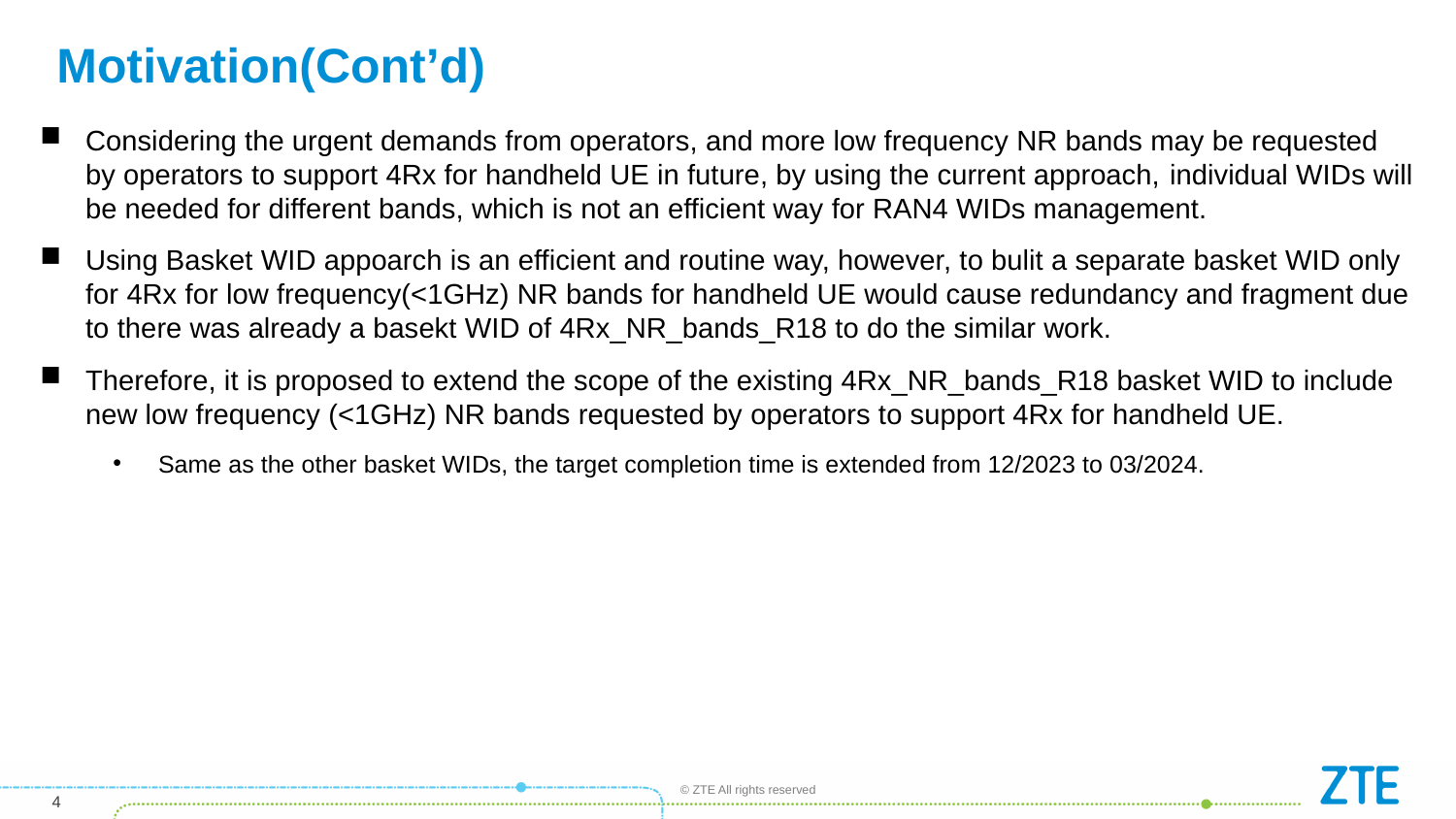

# Motivation(Cont’d)
Considering the urgent demands from operators, and more low frequency NR bands may be requested by operators to support 4Rx for handheld UE in future, by using the current approach, individual WIDs will be needed for different bands, which is not an efficient way for RAN4 WIDs management.
Using Basket WID appoarch is an efficient and routine way, however, to bulit a separate basket WID only for 4Rx for low frequency(<1GHz) NR bands for handheld UE would cause redundancy and fragment due to there was already a basekt WID of 4Rx_NR_bands_R18 to do the similar work.
Therefore, it is proposed to extend the scope of the existing 4Rx_NR_bands_R18 basket WID to include new low frequency (<1GHz) NR bands requested by operators to support 4Rx for handheld UE.
Same as the other basket WIDs, the target completion time is extended from 12/2023 to 03/2024.